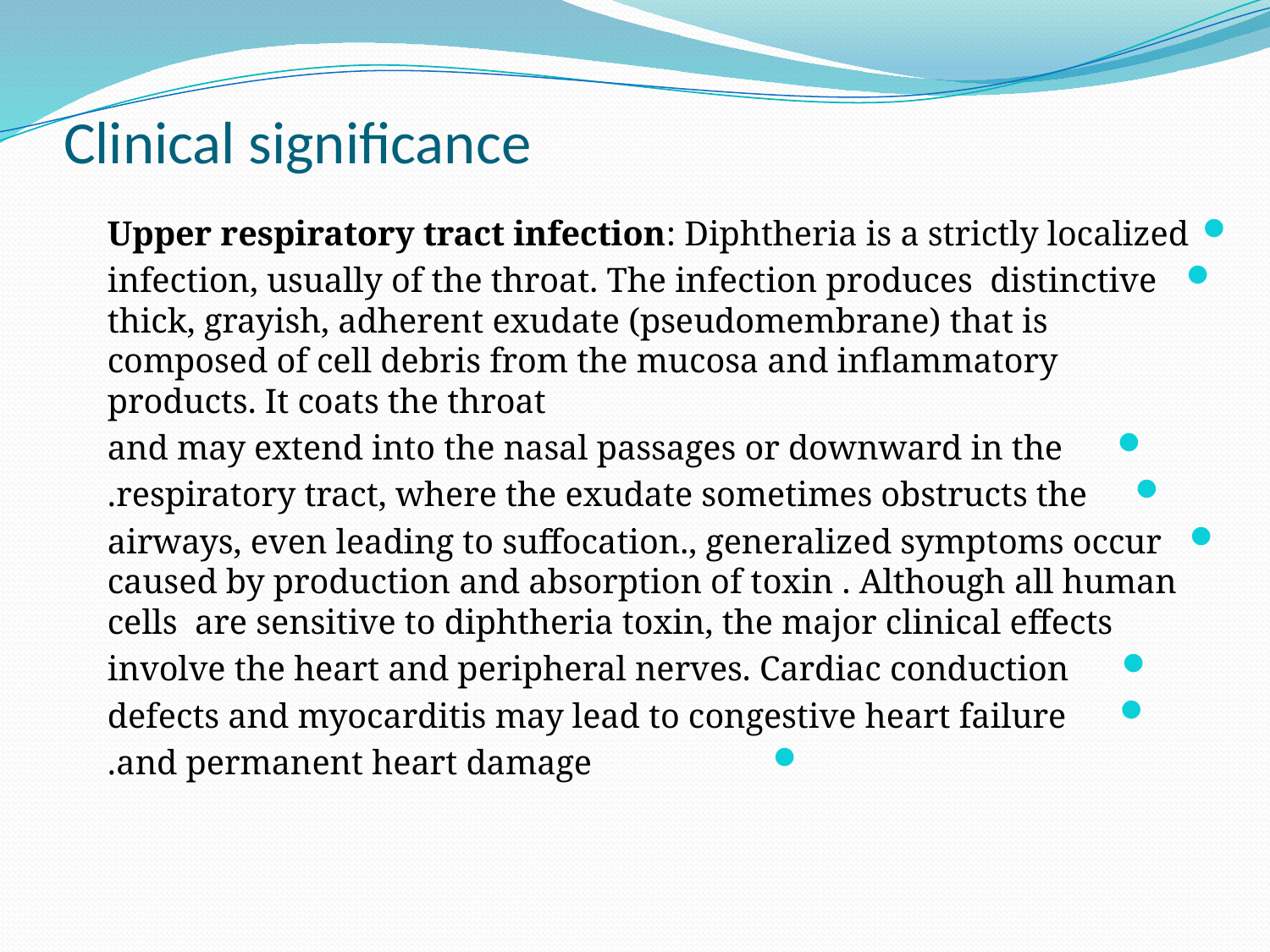

# Clinical significance
Upper respiratory tract infection: Diphtheria is a strictly localized
infection, usually of the throat. The infection produces  distinctive thick, grayish, adherent exudate (pseudomembrane) that is composed of cell debris from the mucosa and inflammatory products. It coats the throat
and may extend into the nasal passages or downward in the
respiratory tract, where the exudate sometimes obstructs the.
airways, even leading to suffocation., generalized symptoms occur caused by production and absorption of toxin . Although all human cells  are sensitive to diphtheria toxin, the major clinical effects
involve the heart and peripheral nerves. Cardiac conduction
defects and myocarditis may lead to congestive heart failure
and permanent heart damage.